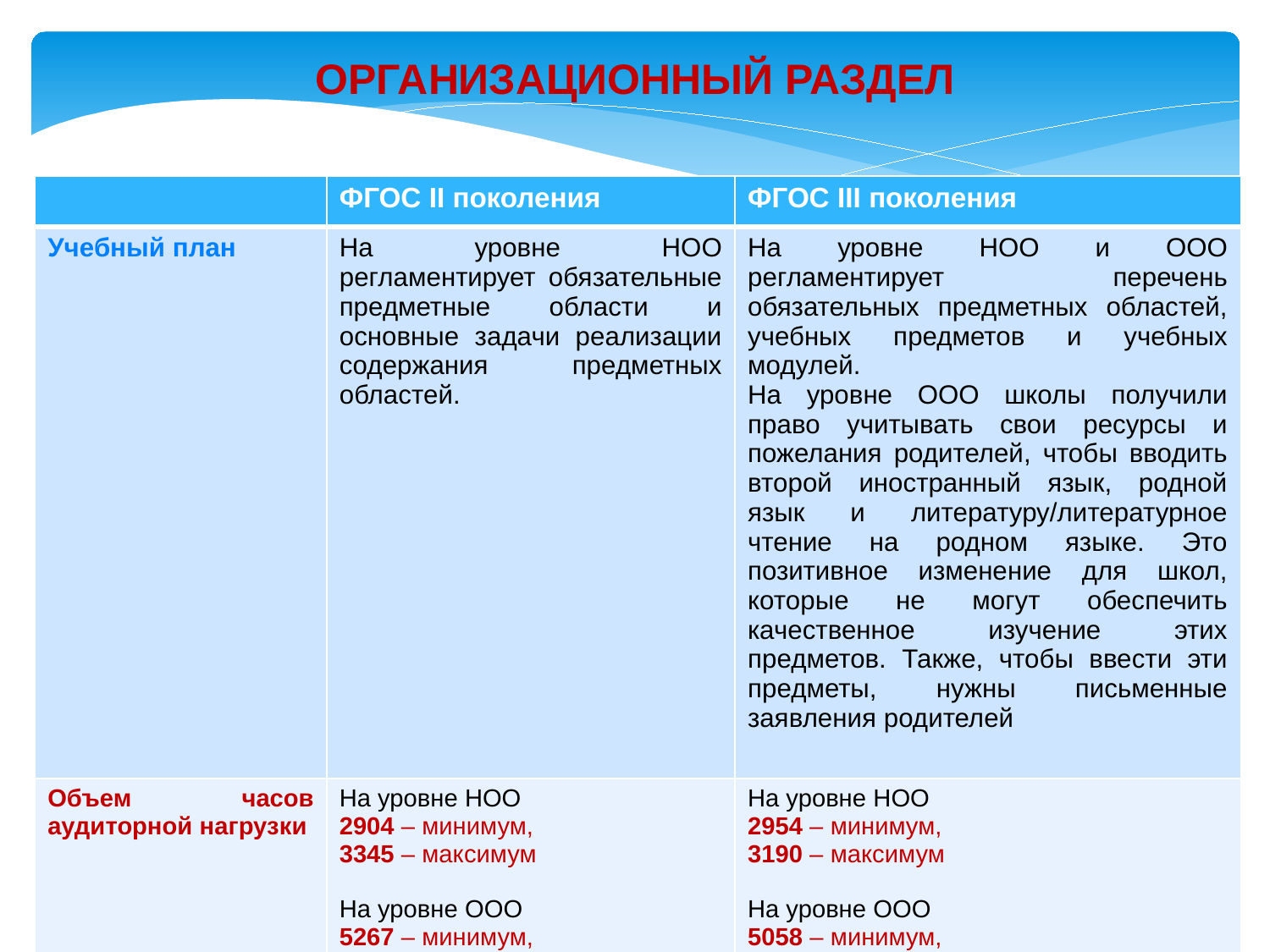

ОРГАНИЗАЦИОННЫЙ РАЗДЕЛ
|  | ФГОС II поколения | ФГОС III поколения |
| --- | --- | --- |
| Учебный план | На уровне НОО регламентирует обязательные предметные области и основные задачи реализации содержания предметных областей. | На уровне НОО и ООО регламентирует перечень обязательных предметных областей, учебных предметов и учебных модулей. На уровне ООО школы получили право учитывать свои ресурсы и пожелания родителей, чтобы вводить второй иностранный язык, родной язык и литературу/литературное чтение на родном языке. Это позитивное изменение для школ, которые не могут обеспечить качественное изучение этих предметов. Также, чтобы ввести эти предметы, нужны письменные заявления родителей |
| Объем часов аудиторной нагрузки | На уровне НОО 2904 – минимум, 3345 – максимум На уровне ООО 5267 – минимум, 6020 – максимум | На уровне НОО 2954 – минимум, 3190 – максимум На уровне ООО 5058 – минимум, 5549 – максимум |